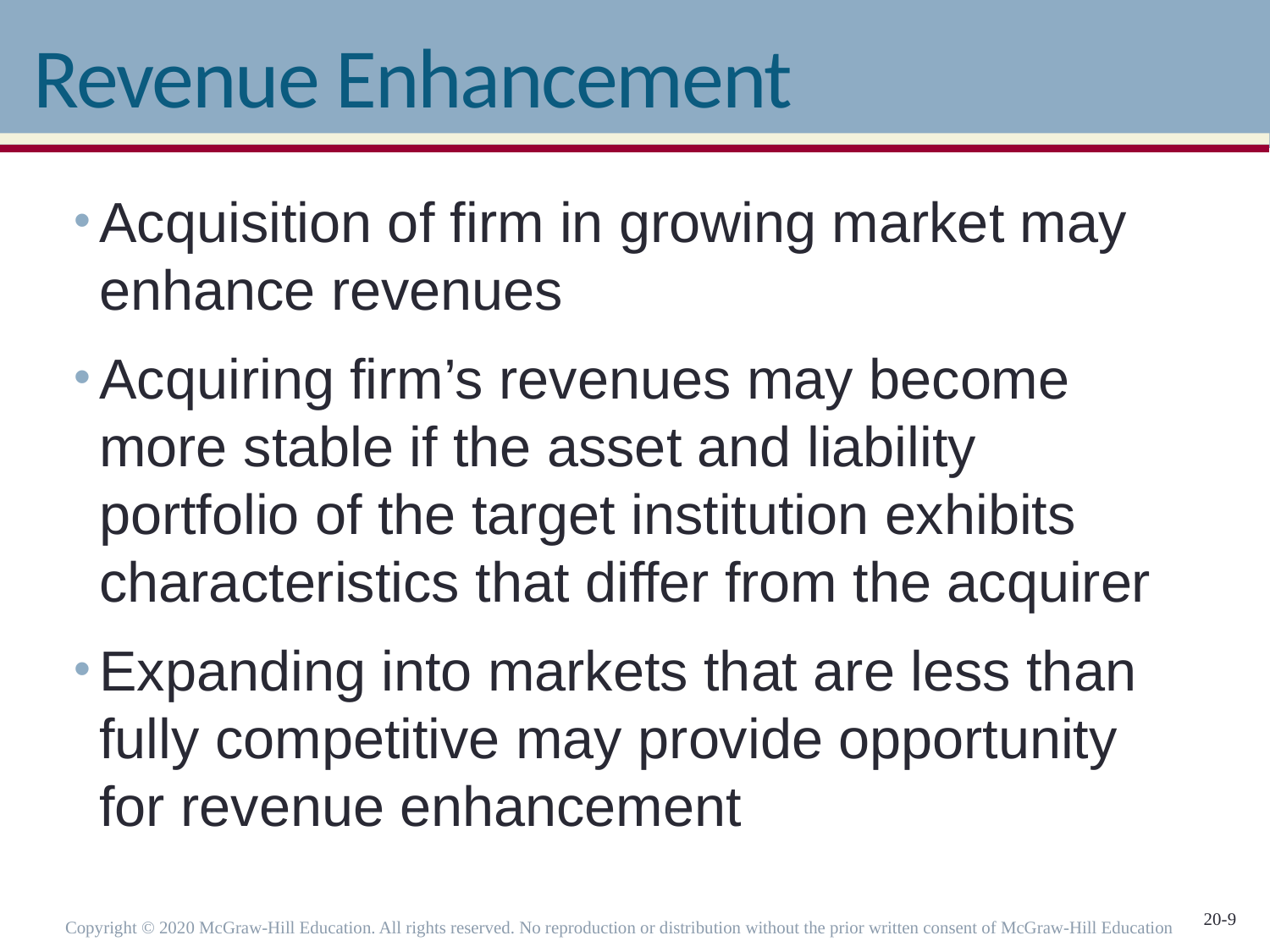

# Revenue Enhancement
Acquisition of firm in growing market may enhance revenues
Acquiring firm’s revenues may become more stable if the asset and liability portfolio of the target institution exhibits characteristics that differ from the acquirer
Expanding into markets that are less than fully competitive may provide opportunity for revenue enhancement
Copyright © 2020 McGraw-Hill Education. All rights reserved. No reproduction or distribution without the prior written consent of McGraw-Hill Education